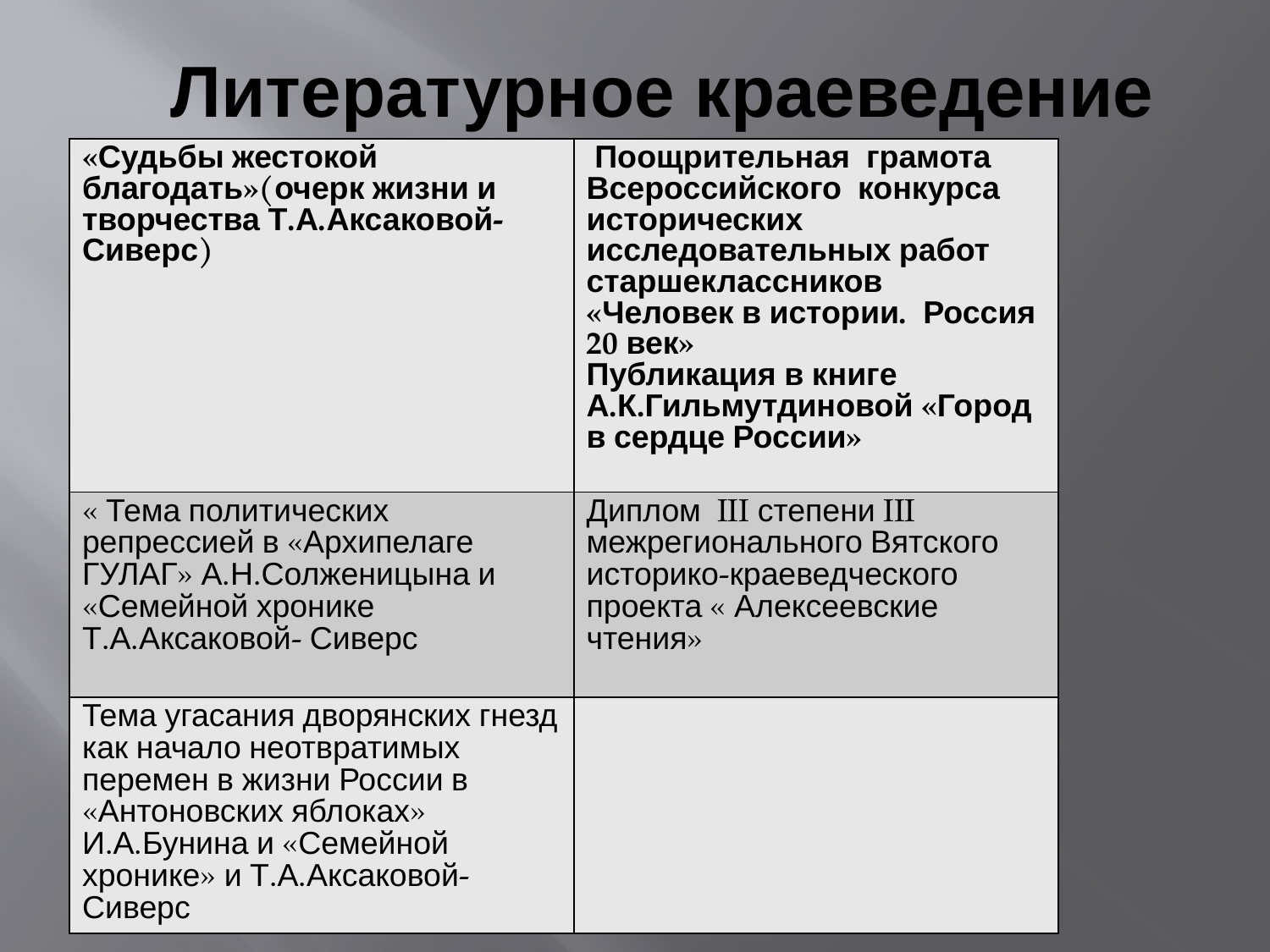

# Литературное краеведение
| «Судьбы жестокой благодать»(очерк жизни и творчества Т.А.Аксаковой-Сиверс) | Поощрительная грамота Всероссийского конкурса исторических исследовательных работ старшеклассников «Человек в истории. Россия 20 век» Публикация в книге А.К.Гильмутдиновой «Город в сердце России» |
| --- | --- |
| « Тема политических репрессией в «Архипелаге ГУЛАГ» А.Н.Солженицына и «Семейной хронике Т.А.Аксаковой- Сиверс | Диплом III степени III межрегионального Вятского историко-краеведческого проекта « Алексеевские чтения» |
| Тема угасания дворянских гнезд как начало неотвратимых перемен в жизни России в «Антоновских яблоках» И.А.Бунина и «Семейной хронике» и Т.А.Аксаковой-Сиверс |  |